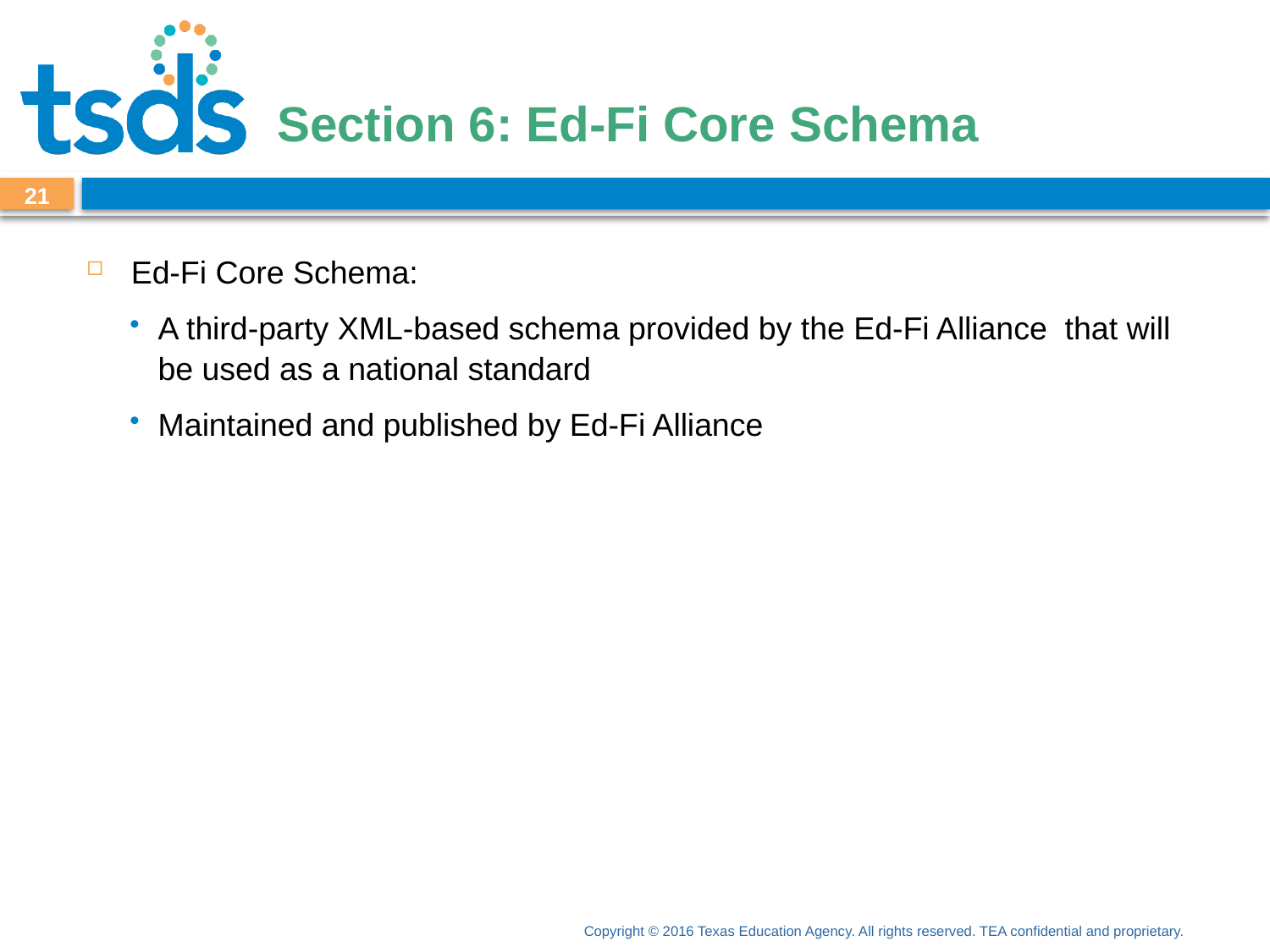

# Section 6: Ed-Fi Core Schema
21
Ed-Fi Core Schema:
A third-party XML-based schema provided by the Ed-Fi Alliance  that will be used as a national standard
Maintained and published by Ed-Fi Alliance